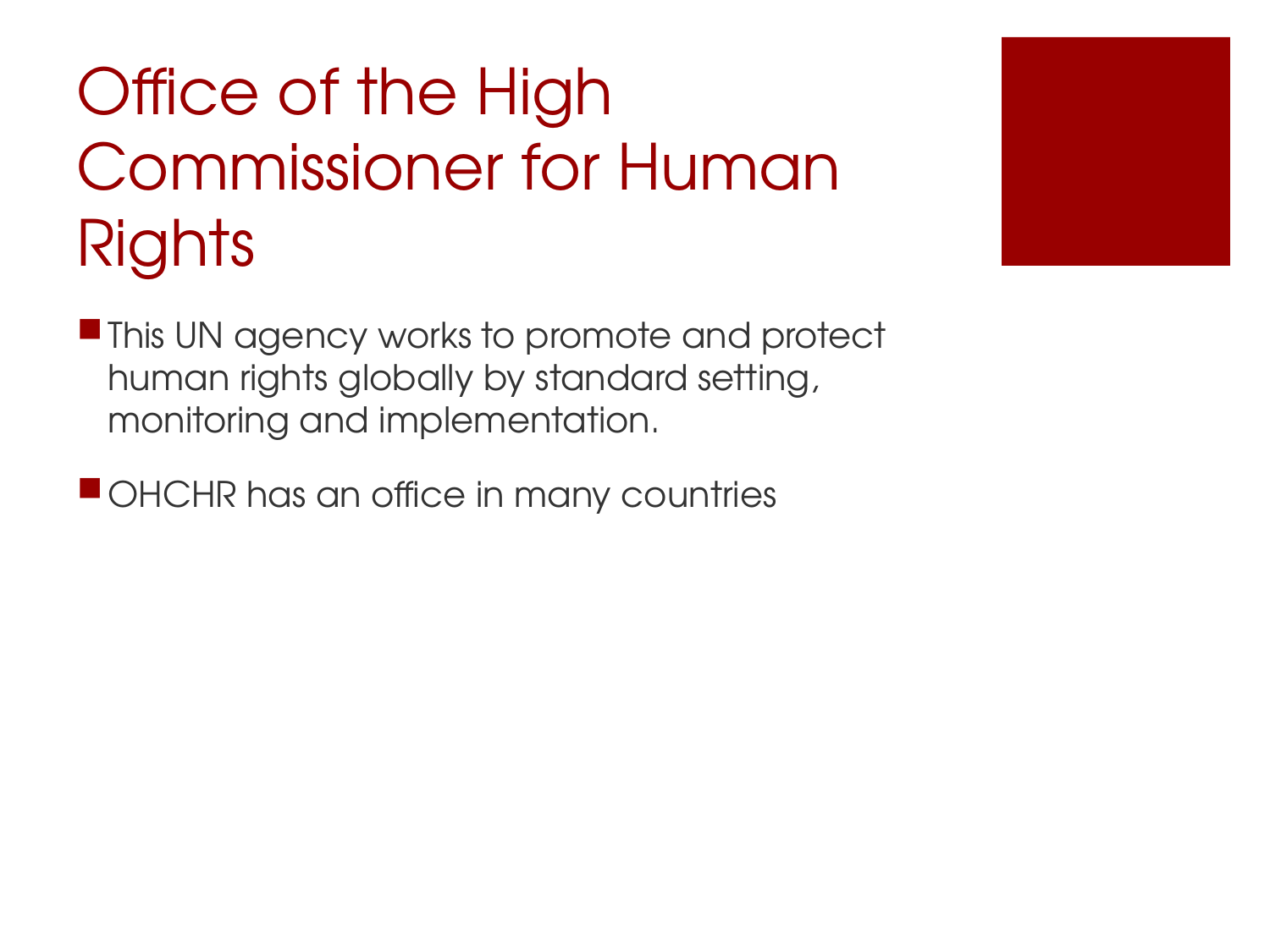

# Office of the High Commissioner for Human Rights
This UN agency works to promote and protect human rights globally by standard setting, monitoring and implementation.
OHCHR has an office in many countries